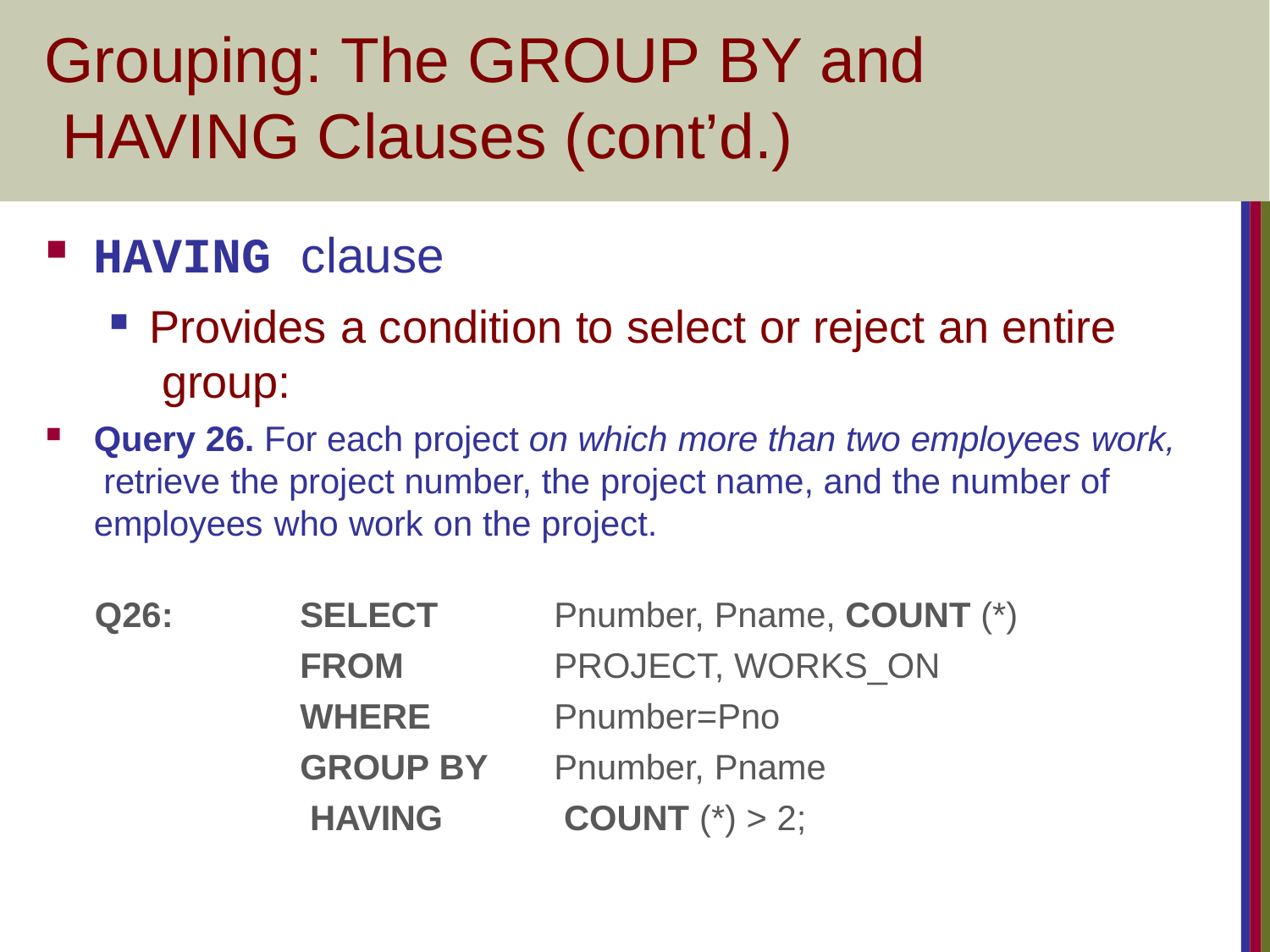

# Grouping: The GROUP BY and  HAVING Clauses (cont’d.)
HAVING clause
Provides a condition to select or reject an entire  group:
Query 26. For each project on which more than two employees work,  retrieve the project number, the project name, and the number of  employees who work on the project.
SELECT  FROM  WHERE  GROUP BY  HAVING
Pnumber, Pname, COUNT (*)
PROJECT, WORKS_ON
Pnumber=Pno  Pnumber, Pname  COUNT (*) > 2;
Q26: